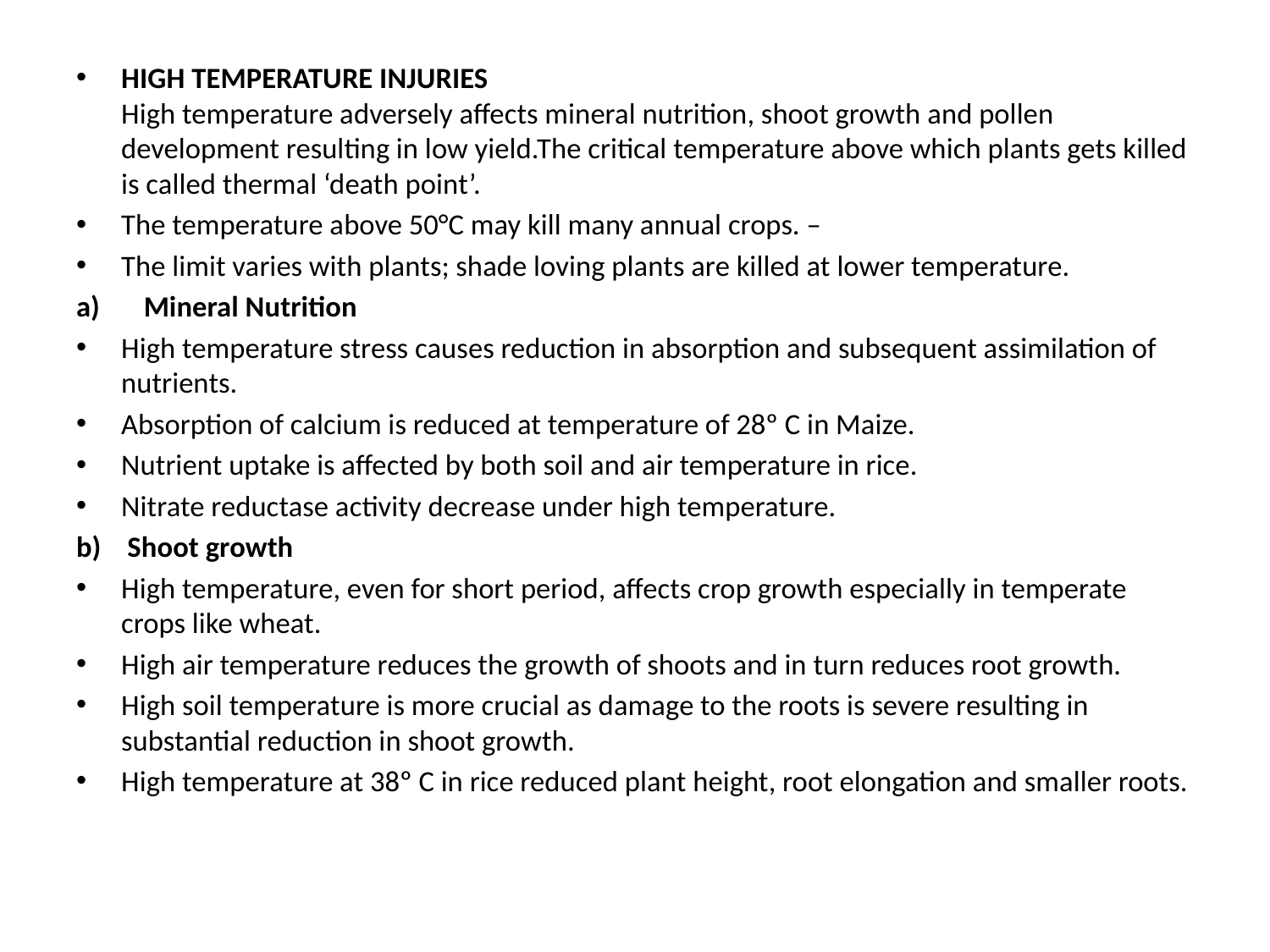

HIGH TEMPERATURE INJURIES        
High temperature adversely affects mineral nutrition, shoot growth and pollen development resulting in low yield.The critical temperature above which plants gets killed is called thermal ‘death point’.
The temperature above 50°C may kill many annual crops. –
The limit varies with plants; shade loving plants are killed at lower temperature.
Mineral Nutrition
High temperature stress causes reduction in absorption and subsequent assimilation of nutrients.
Absorption of calcium is reduced at temperature of 28º C in Maize.
Nutrient uptake is affected by both soil and air temperature in rice.
Nitrate reductase activity decrease under high temperature.
b)    Shoot growth
High temperature, even for short period, affects crop growth especially in temperate crops like wheat.
High air temperature reduces the growth of shoots and in turn reduces root growth.
High soil temperature is more crucial as damage to the roots is severe resulting in substantial reduction in shoot growth.
High temperature at 38º C in rice reduced plant height, root elongation and smaller roots.